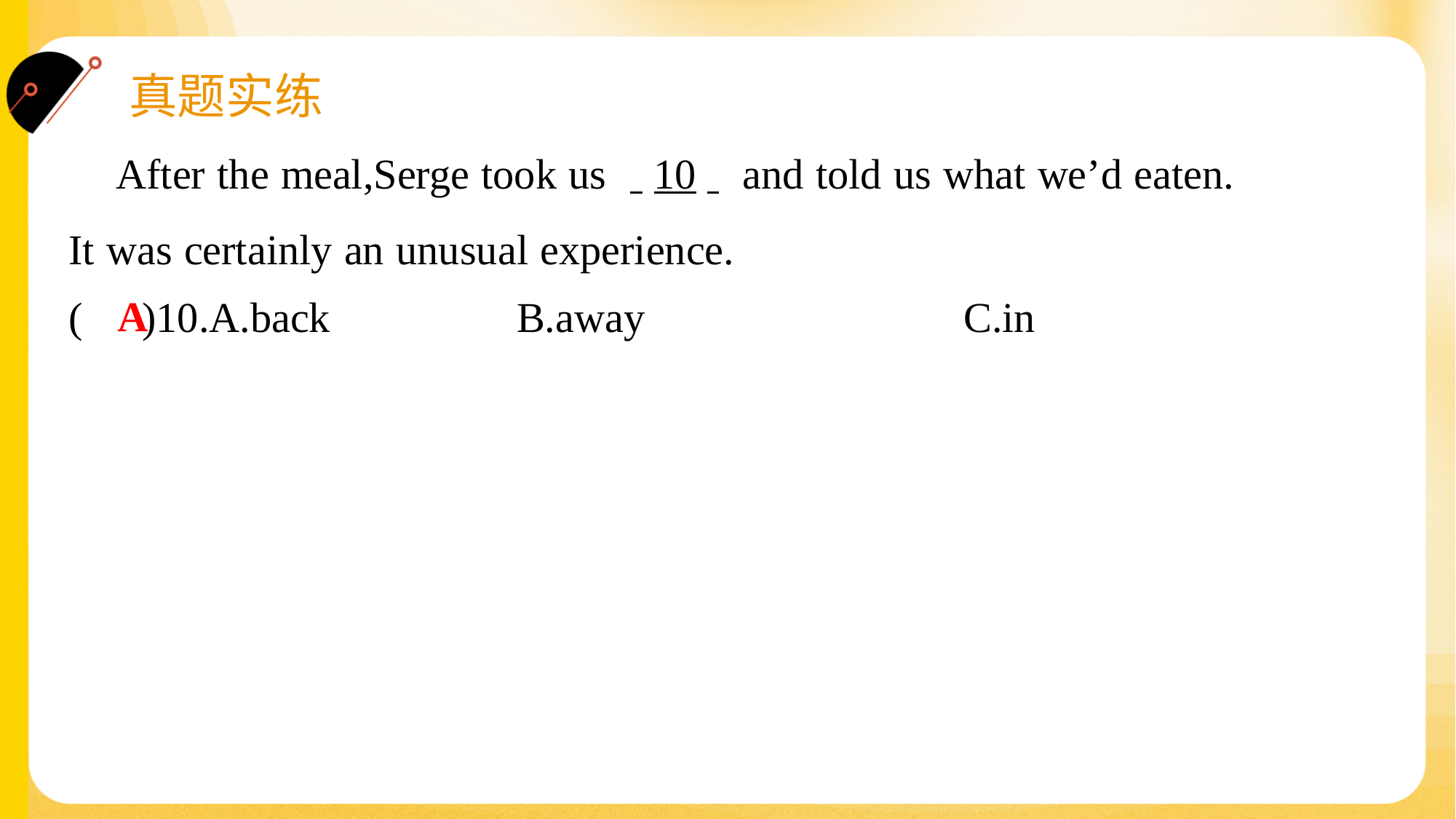

After the meal,Serge took us . .10. . and told us what we’d eaten.
It was certainly an unusual experience.#5
A
(     )10.A.back	B.away	C.in